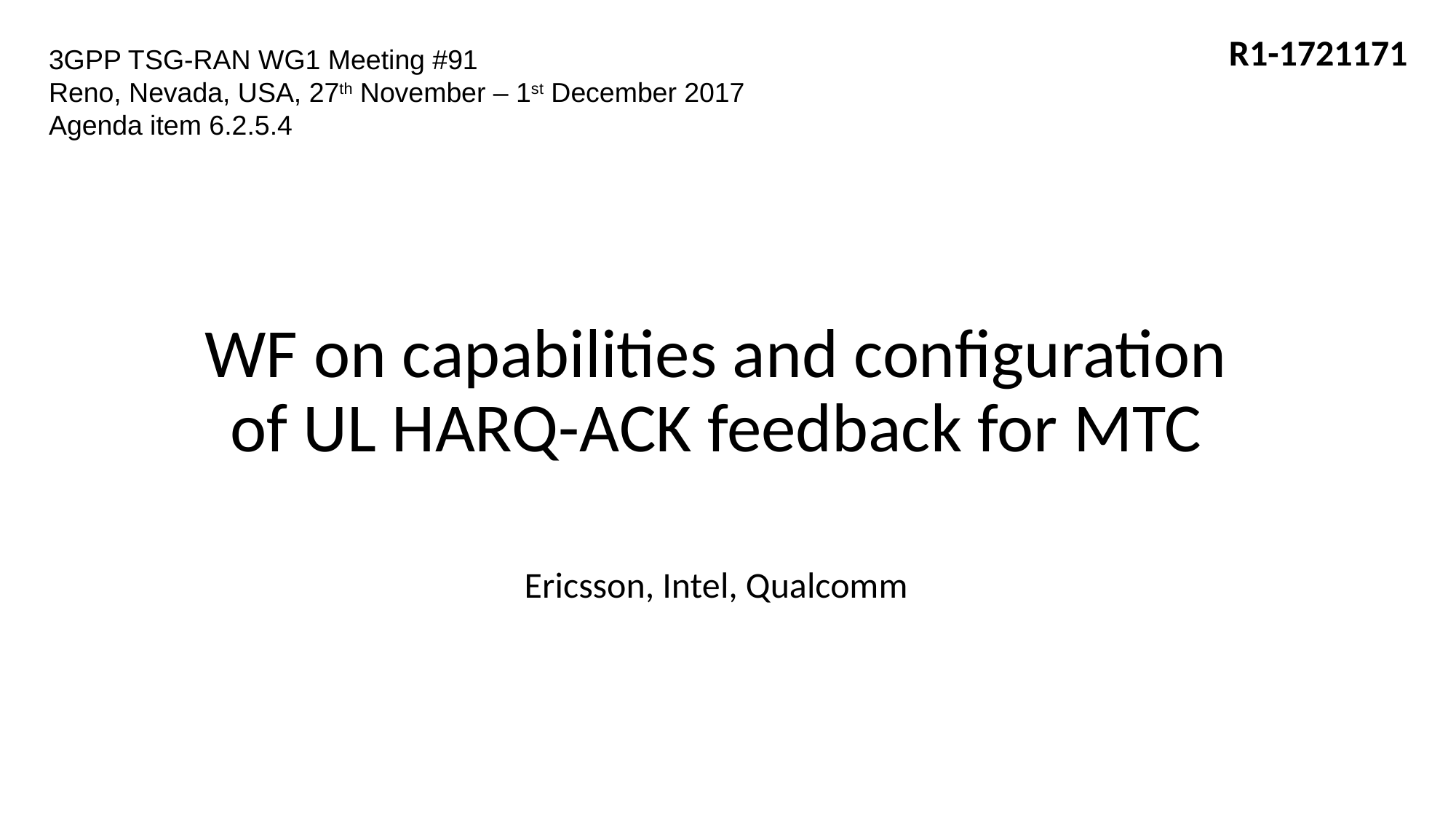

R1-1721171
3GPP TSG-RAN WG1 Meeting #91
Reno, Nevada, USA, 27th November – 1st December 2017
Agenda item 6.2.5.4
# WF on capabilities and configuration of UL HARQ-ACK feedback for MTC
Ericsson, Intel, Qualcomm